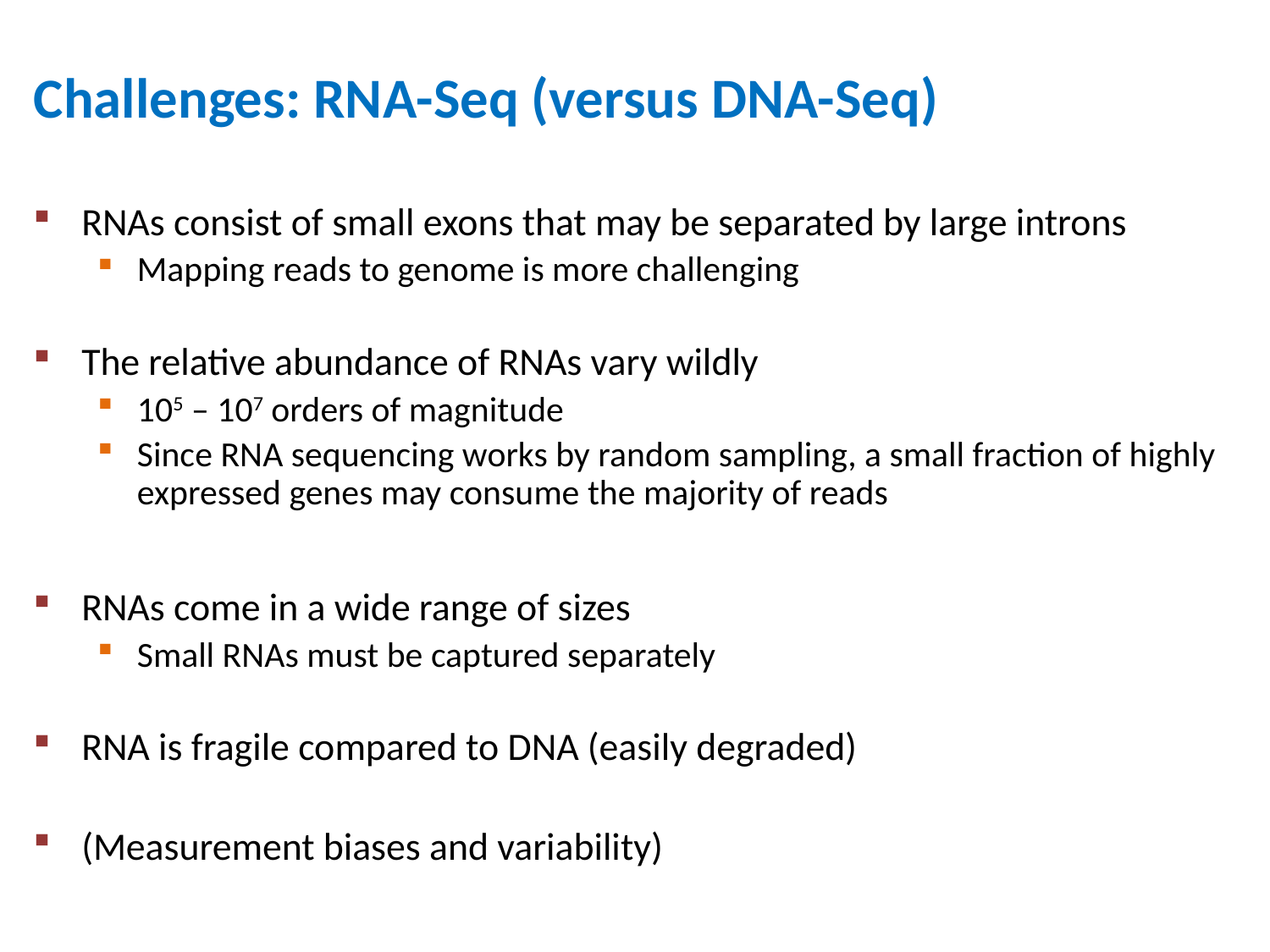

Challenges: RNA-Seq (versus DNA-Seq)
RNAs consist of small exons that may be separated by large introns
Mapping reads to genome is more challenging

The relative abundance of RNAs vary wildly
105 – 107 orders of magnitude
Since RNA sequencing works by random sampling, a small fraction of highly expressed genes may consume the majority of reads

RNAs come in a wide range of sizes
Small RNAs must be captured separately

RNA is fragile compared to DNA (easily degraded)

(Measurement biases and variability)